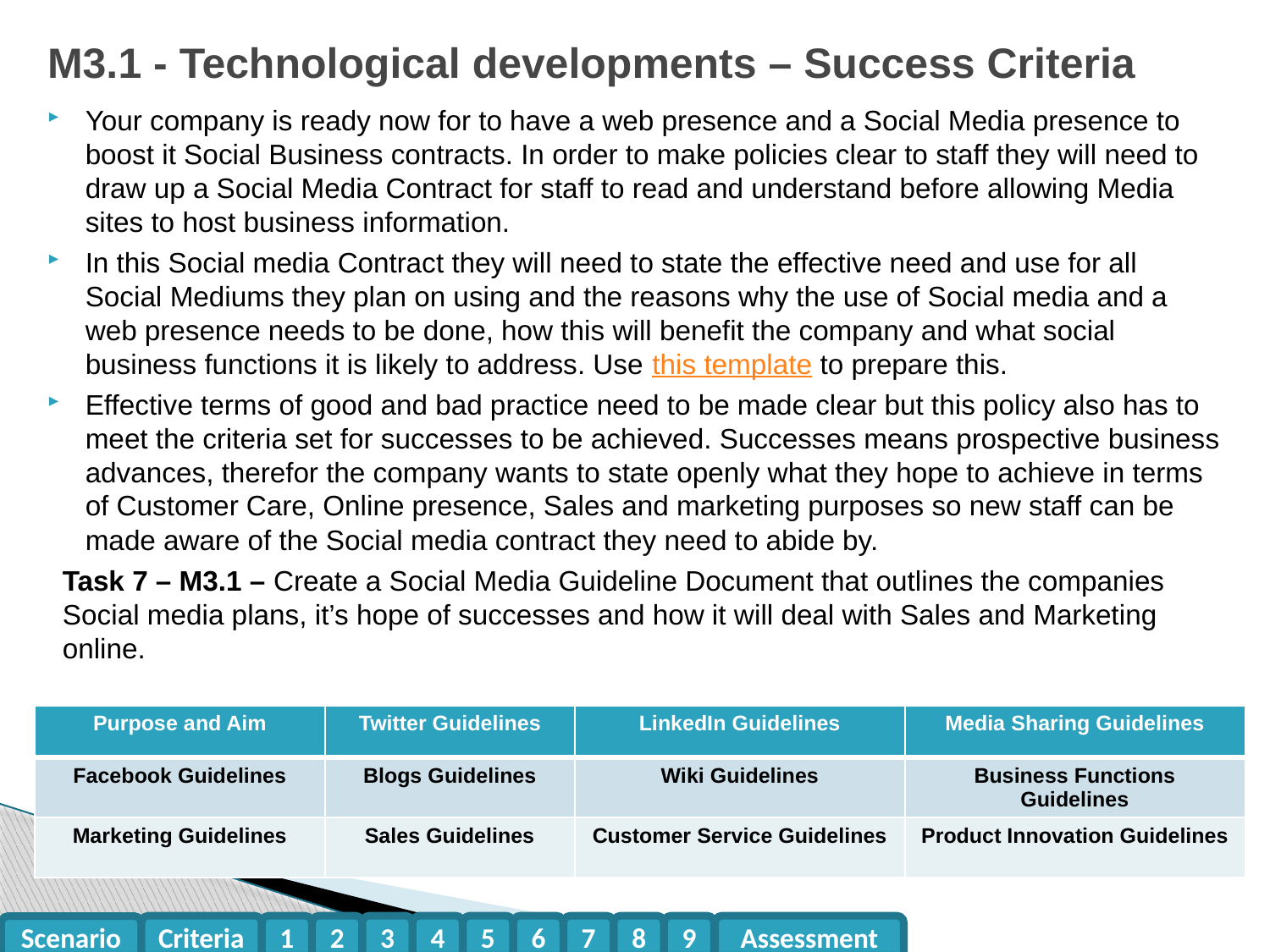

# M3.1 - Technological developments – Success Criteria
Your company is ready now for to have a web presence and a Social Media presence to boost it Social Business contracts. In order to make policies clear to staff they will need to draw up a Social Media Contract for staff to read and understand before allowing Media sites to host business information.
In this Social media Contract they will need to state the effective need and use for all Social Mediums they plan on using and the reasons why the use of Social media and a web presence needs to be done, how this will benefit the company and what social business functions it is likely to address. Use this template to prepare this.
Effective terms of good and bad practice need to be made clear but this policy also has to meet the criteria set for successes to be achieved. Successes means prospective business advances, therefor the company wants to state openly what they hope to achieve in terms of Customer Care, Online presence, Sales and marketing purposes so new staff can be made aware of the Social media contract they need to abide by.
Task 7 – M3.1 – Create a Social Media Guideline Document that outlines the companies Social media plans, it’s hope of successes and how it will deal with Sales and Marketing online.

| Purpose and Aim | Twitter Guidelines | LinkedIn Guidelines | Media Sharing Guidelines |
| --- | --- | --- | --- |
| Facebook Guidelines | Blogs Guidelines | Wiki Guidelines | Business Functions Guidelines |
| Marketing Guidelines | Sales Guidelines | Customer Service Guidelines | Product Innovation Guidelines |